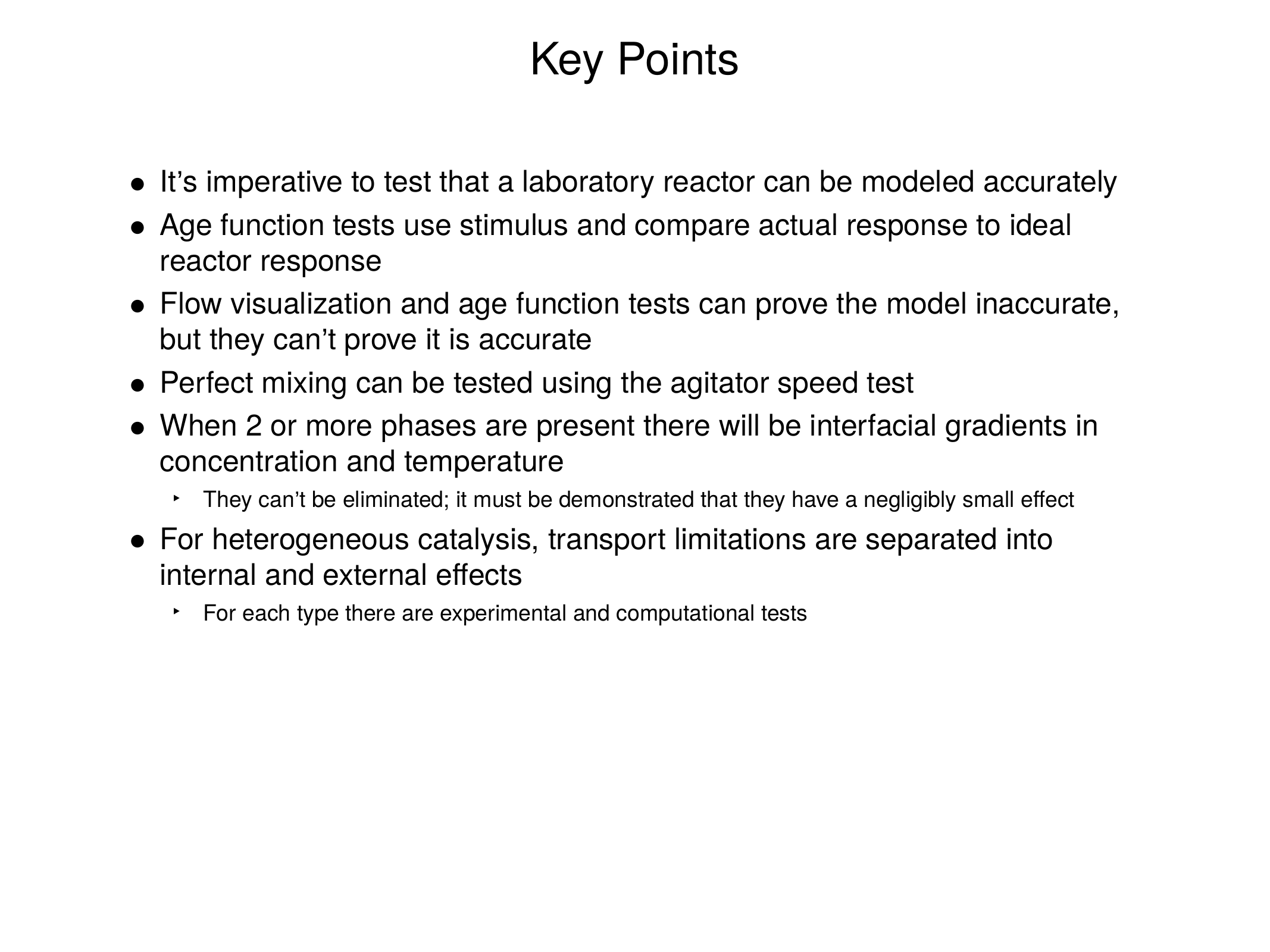

# Key Points
It’s imperative to test that a laboratory reactor can be modeled accurately
Age function tests use stimulus and compare actual response to ideal reactor response
Flow visualization and age function tests can prove the model inaccurate, but they can’t prove it is accurate
Perfect mixing can be tested using the agitator speed test
When 2 or more phases are present there will be interfacial gradients in concentration and temperature
They can’t be eliminated; it must be demonstrated that they have a negligibly small effect
For heterogeneous catalysis, transport limitations are separated into internal and external effects
For each type there are experimental and computational tests